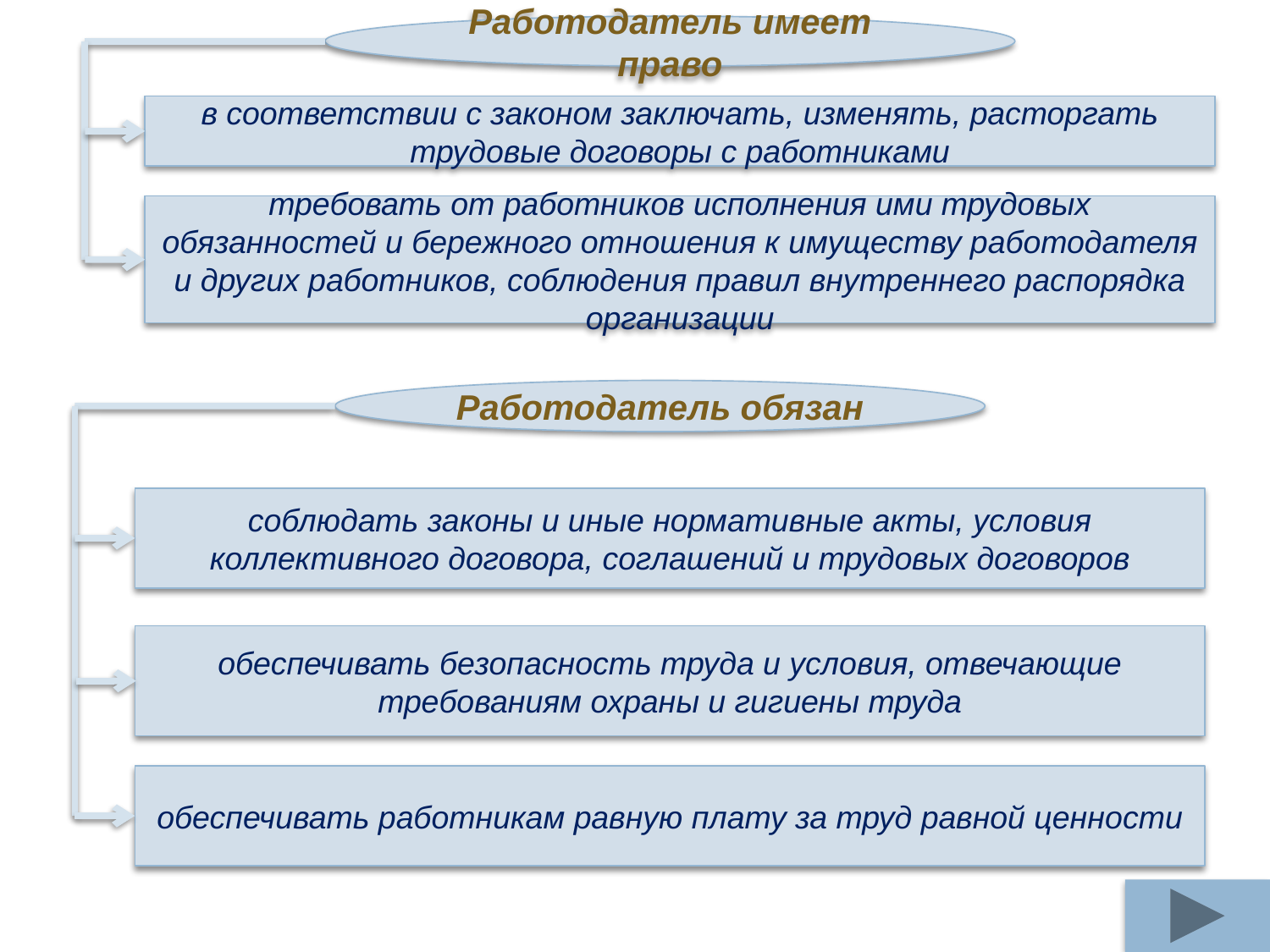

Работодатель имеет право
в соответствии с законом заключать, изменять, расторгать трудовые договоры с работниками
требовать от работников исполнения ими трудовых обязанностей и бережного отношения к имуществу работодателя и других работников, соблюдения правил внутреннего распорядка организации
Работодатель обязан
соблюдать законы и иные нормативные акты, условия коллективного договора, соглашений и трудовых договоров
обеспечивать безопасность труда и условия, отвечающие требованиям охраны и гигиены труда
обеспечивать работникам равную плату за труд равной ценности